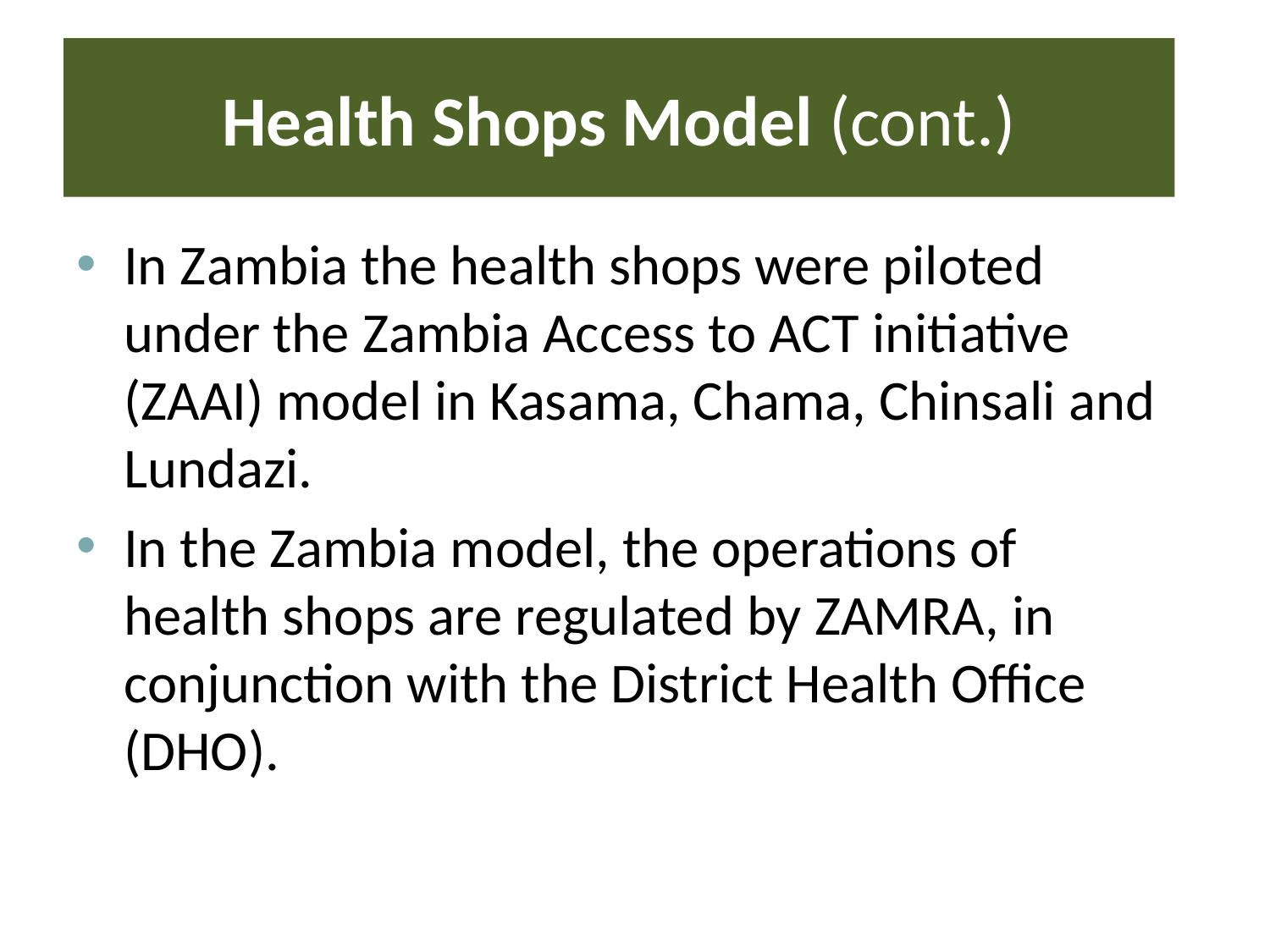

# Health Shops Model (cont.)
In Zambia the health shops were piloted under the Zambia Access to ACT initiative (ZAAI) model in Kasama, Chama, Chinsali and Lundazi.
In the Zambia model, the operations of health shops are regulated by ZAMRA, in conjunction with the District Health Office (DHO).